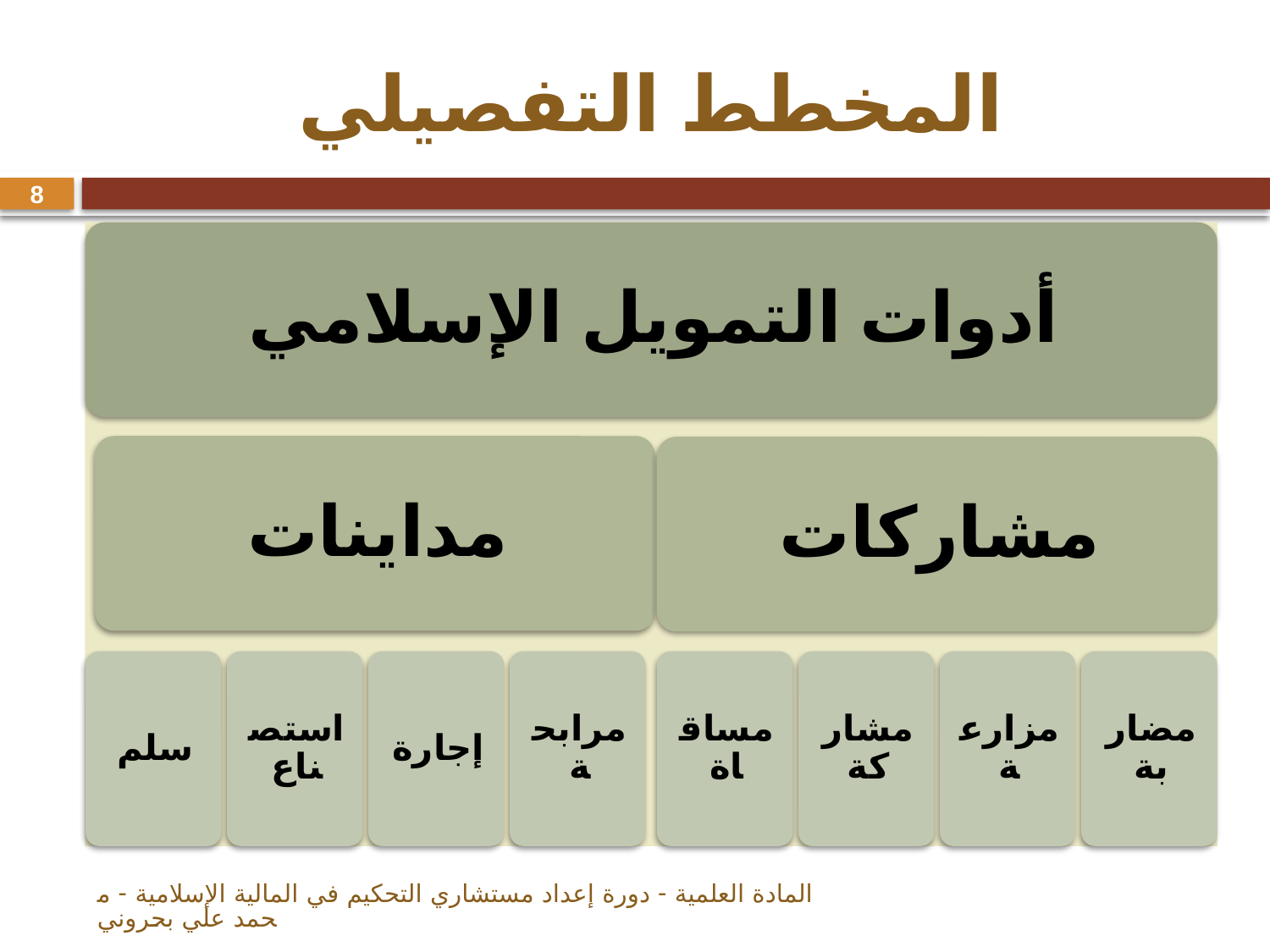

# المخطط التفصيلي
8
أدوات التمويل الإسلامي
مداينات
سلم
استصناع
إجارة
مرابحة
مشاركات
مساقاة
مشاركة
مزارعة
مضاربة
المادة العلمية - دورة إعداد مستشاري التحكيم في المالية الإسلامية - محمد علي بحروني